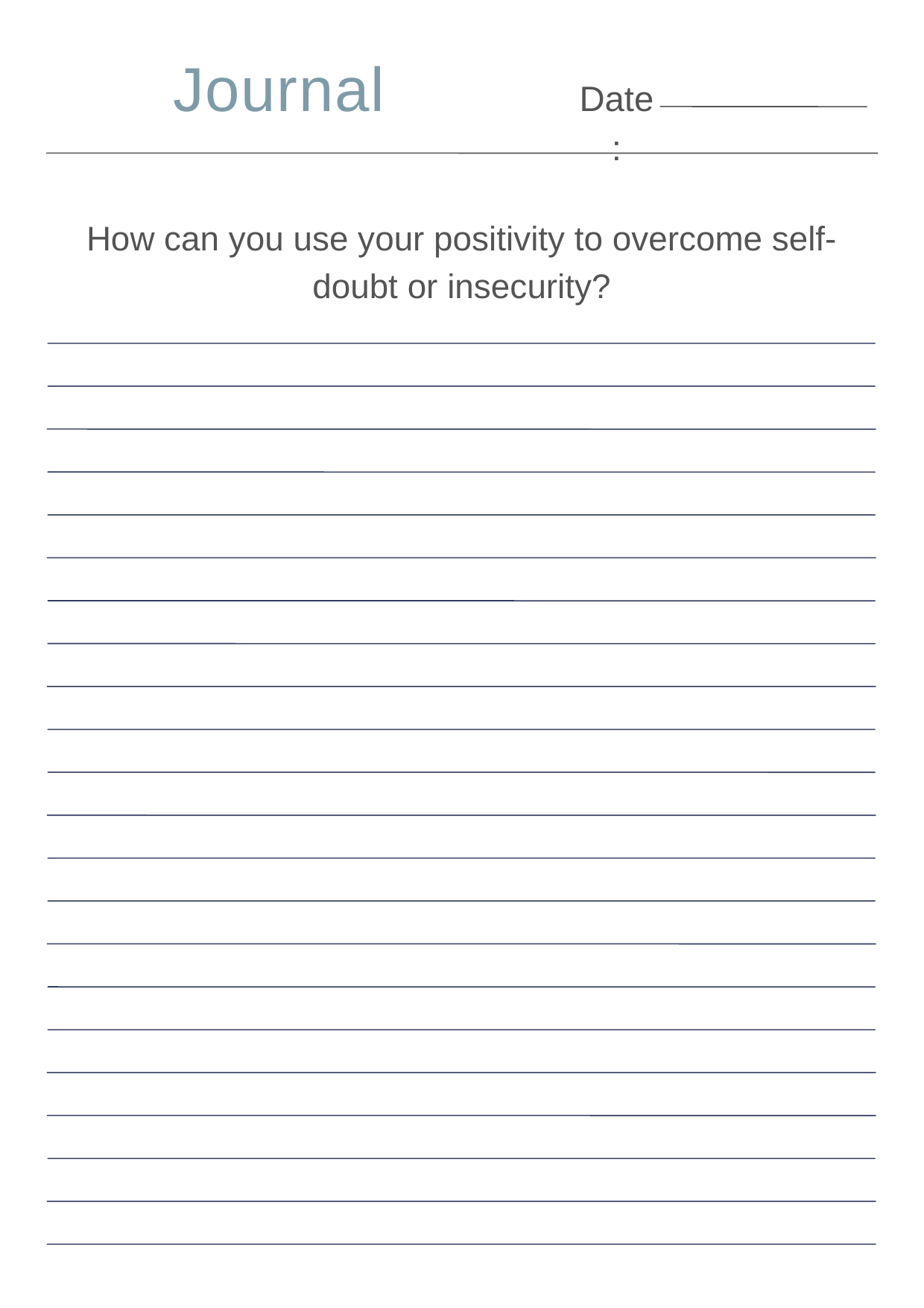

Journal
Date:

How can you use your positivity to overcome self-doubt or insecurity?